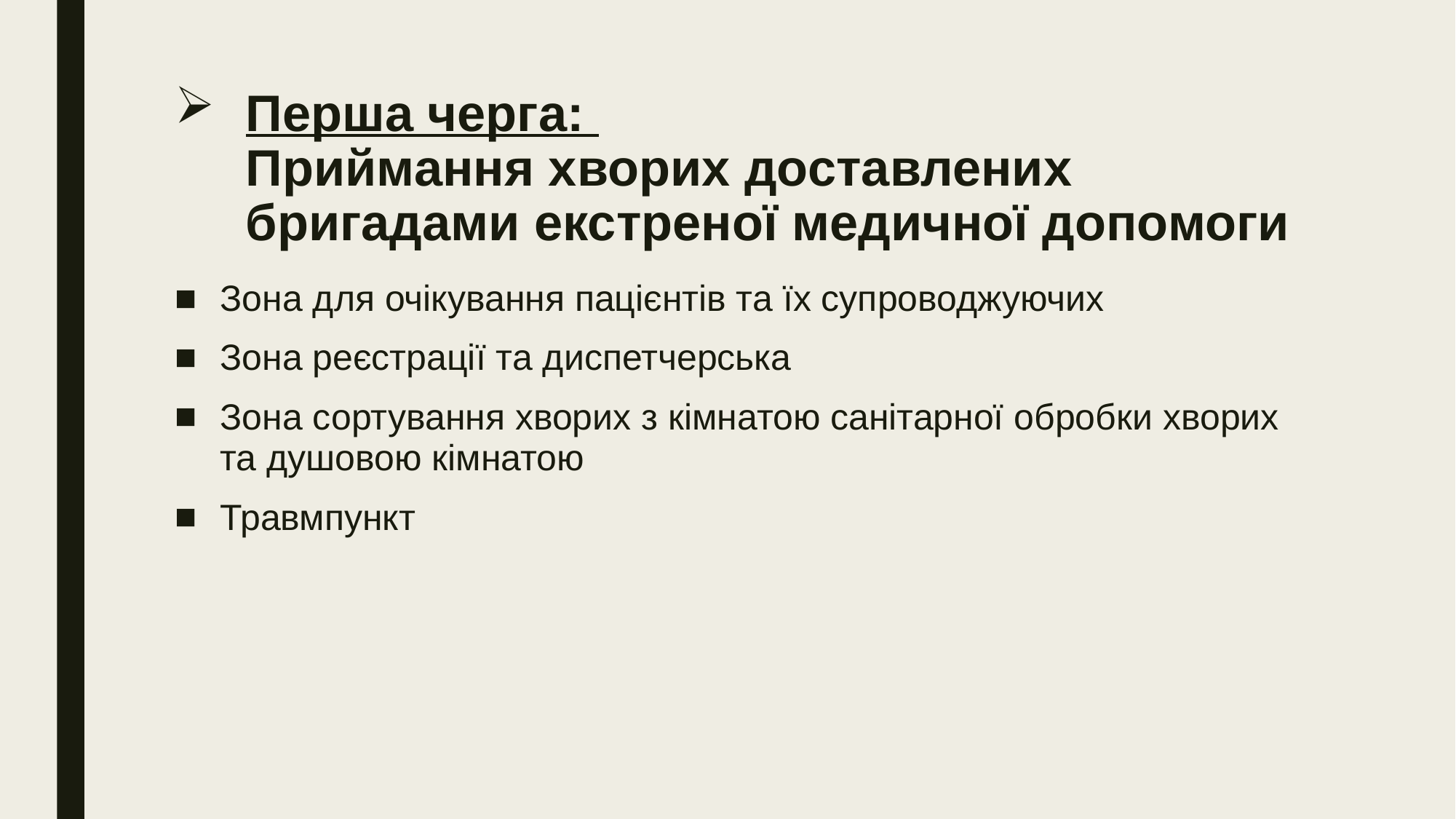

# Перша черга: Приймання хворих доставлених бригадами екстреної медичної допомоги
Зона для очікування пацієнтів та їх супроводжуючих
Зона реєстрації та диспетчерська
Зона сортування хворих з кімнатою санітарної обробки хворих та душовою кімнатою
Травмпункт